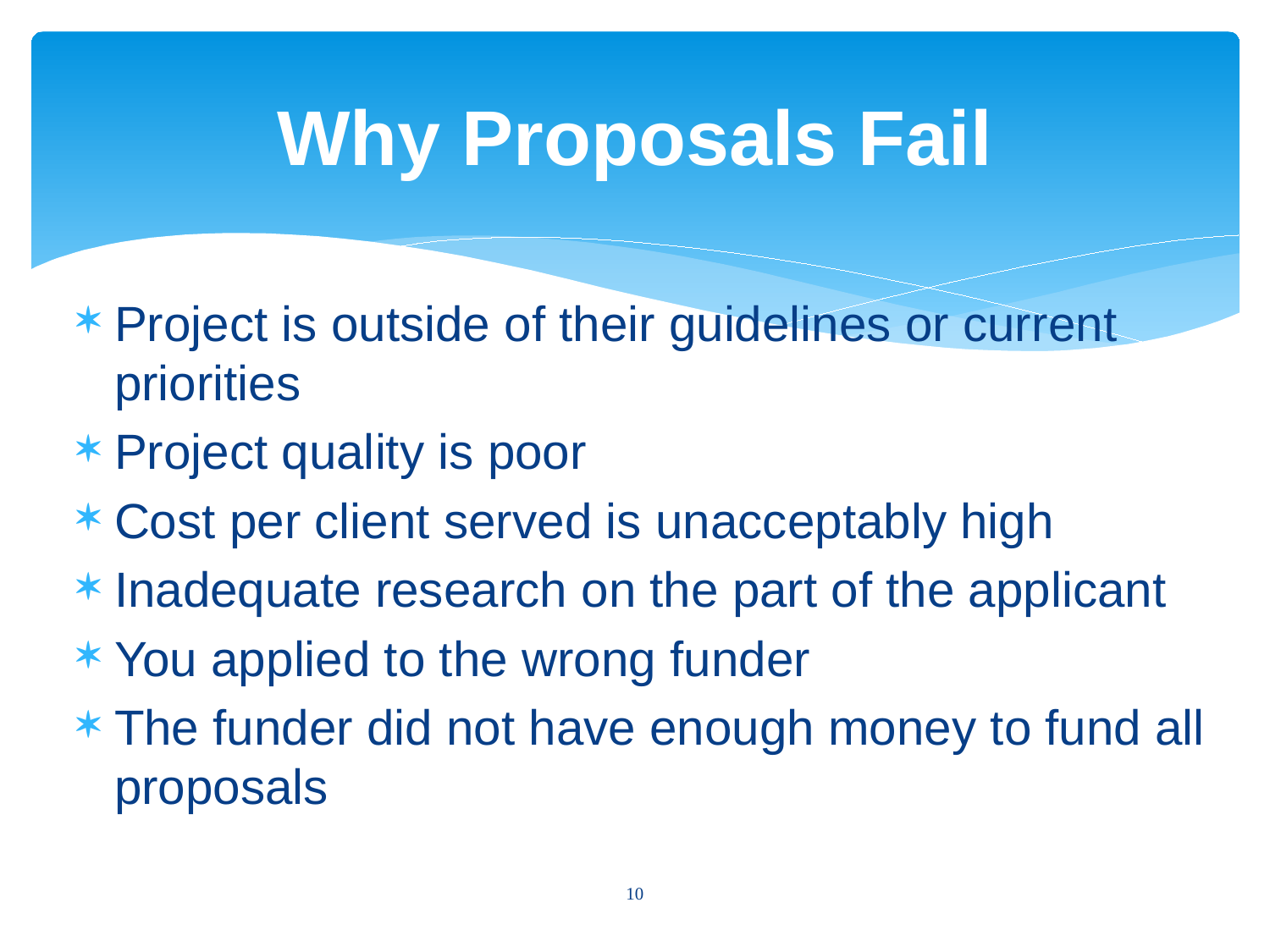

# Why Proposals Fail
Project is outside of their guidelines or current priorities
Project quality is poor
Cost per client served is unacceptably high
Inadequate research on the part of the applicant
You applied to the wrong funder
The funder did not have enough money to fund all proposals

10